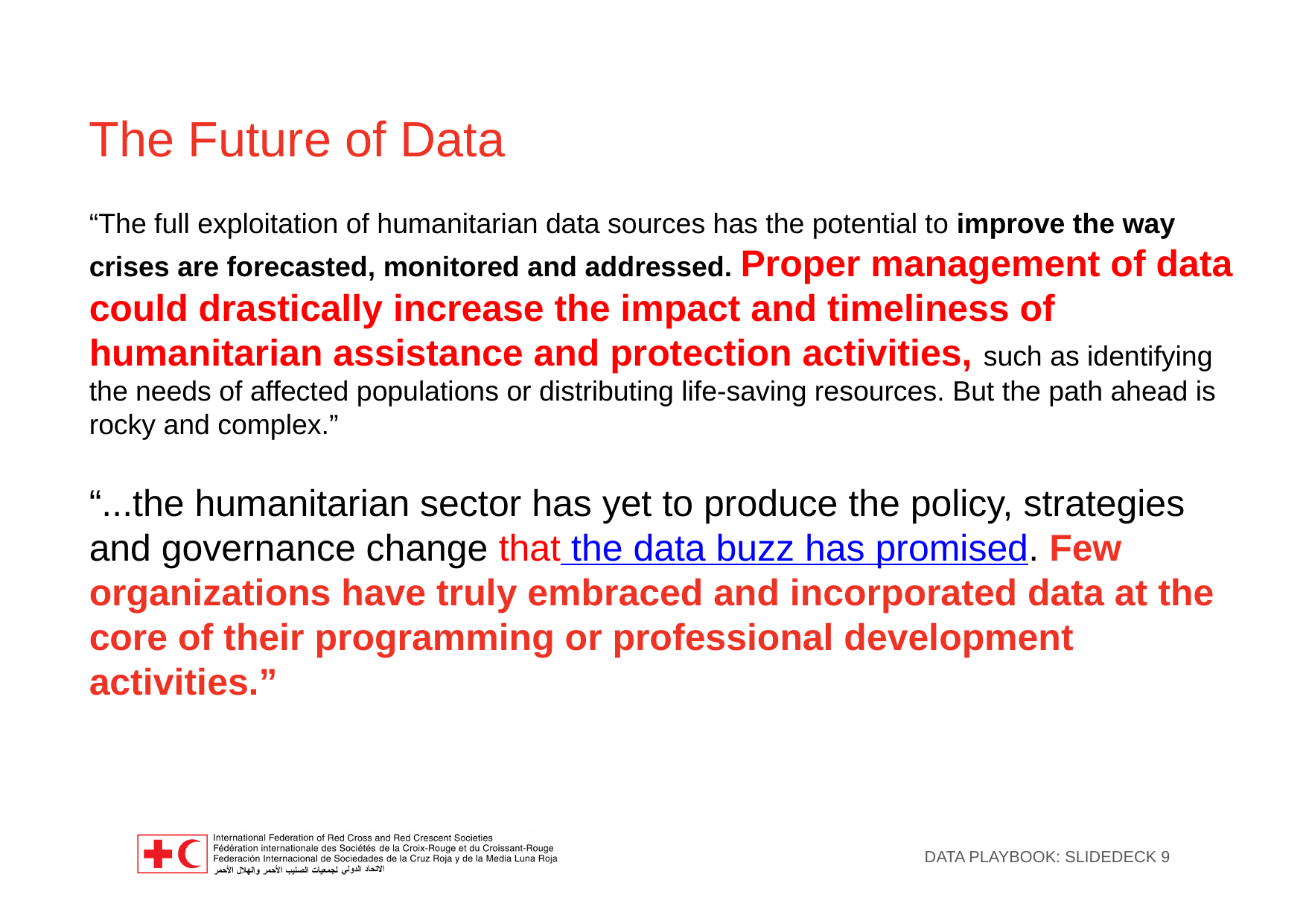

The Future of Data
“The full exploitation of humanitarian data sources has the potential to improve the way crises are forecasted, monitored and addressed. Proper management of data could drastically increase the impact and timeliness of humanitarian assistance and protection activities, such as identifying the needs of affected populations or distributing life-saving resources. But the path ahead is rocky and complex.”
“...the humanitarian sector has yet to produce the policy, strategies and governance change that the data buzz has promised. Few organizations have truly embraced and incorporated data at the core of their programming or professional development activities.”